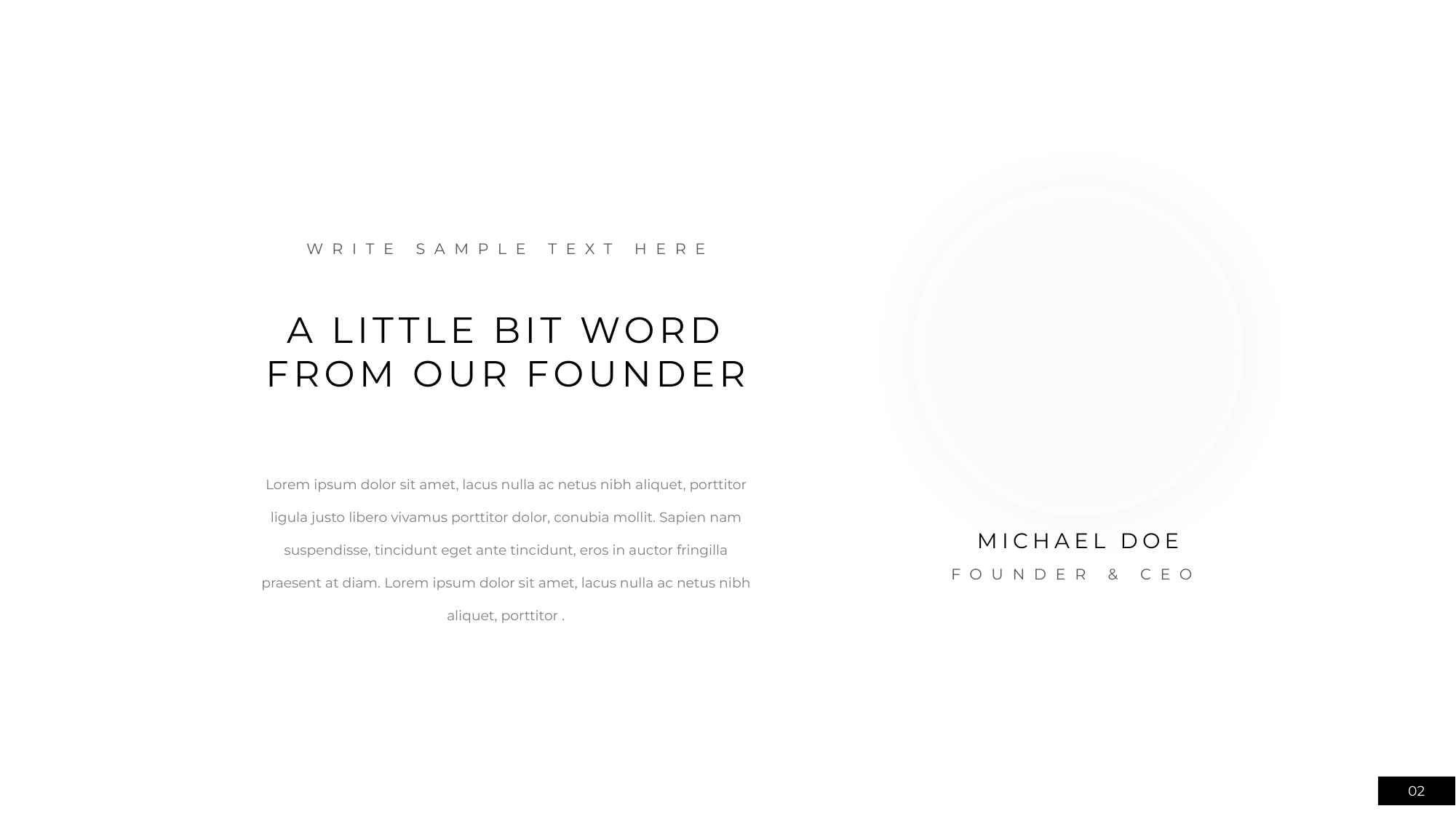

WRITE SAMPLE TEXT HERE
A LITTLE BIT WORD FROM OUR FOUNDER
Lorem ipsum dolor sit amet, lacus nulla ac netus nibh aliquet, porttitor ligula justo libero vivamus porttitor dolor, conubia mollit. Sapien nam suspendisse, tincidunt eget ante tincidunt, eros in auctor fringilla praesent at diam. Lorem ipsum dolor sit amet, lacus nulla ac netus nibh aliquet, porttitor .
MICHAEL DOE
FOUNDER & CEO

02